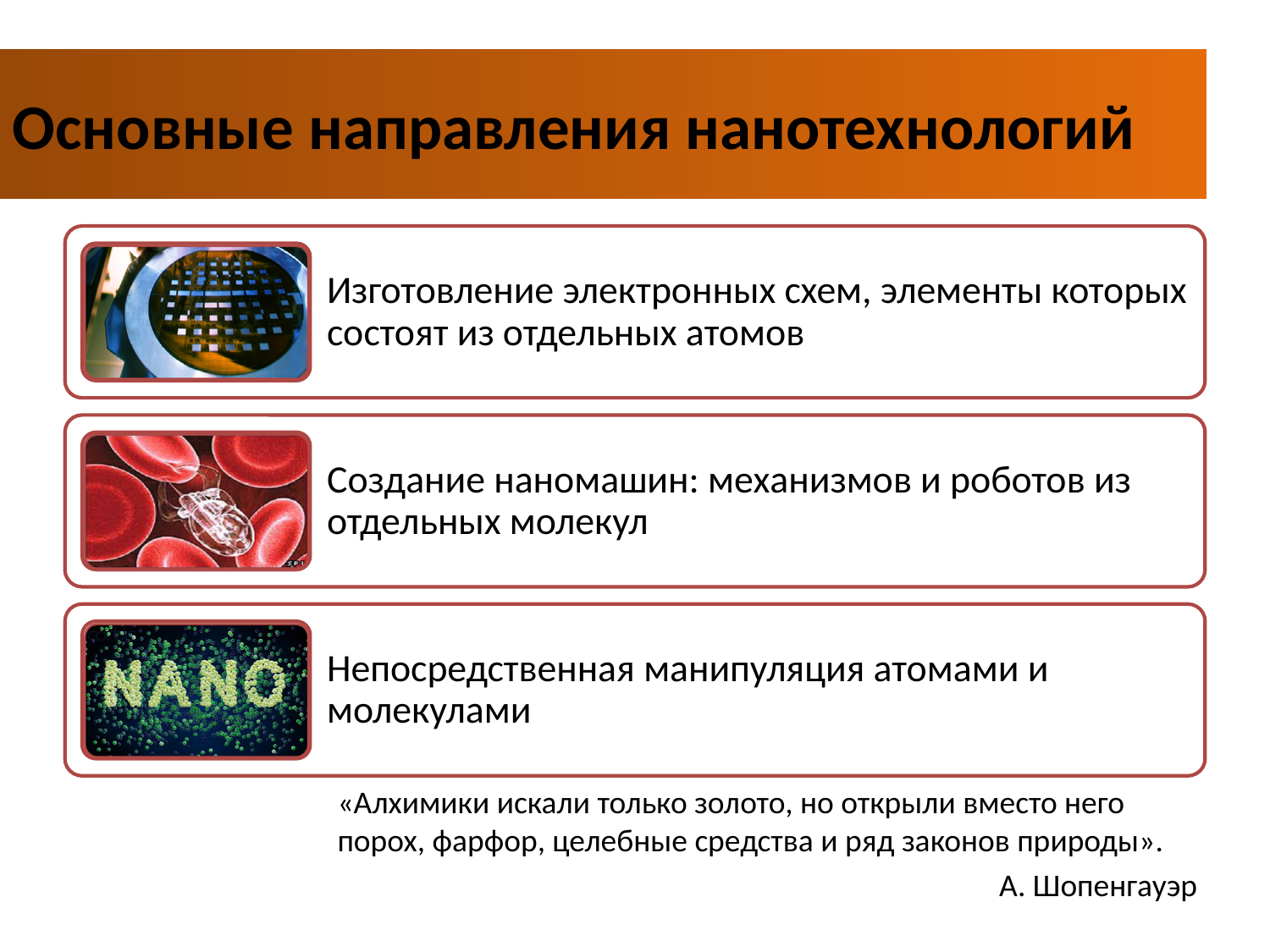

Основные направления нанотехнологий
#
Изготовление электронных схем, элементы которых состоят из отдельных атомов
Создание наномашин: механизмов и роботов из отдельных молекул
Непосредственная манипуляция атомами и молекулами

«Алхимики искали только золото, но открыли вместо него порох, фарфор, целебные средства и ряд законов природы».
А. Шопенгауэр